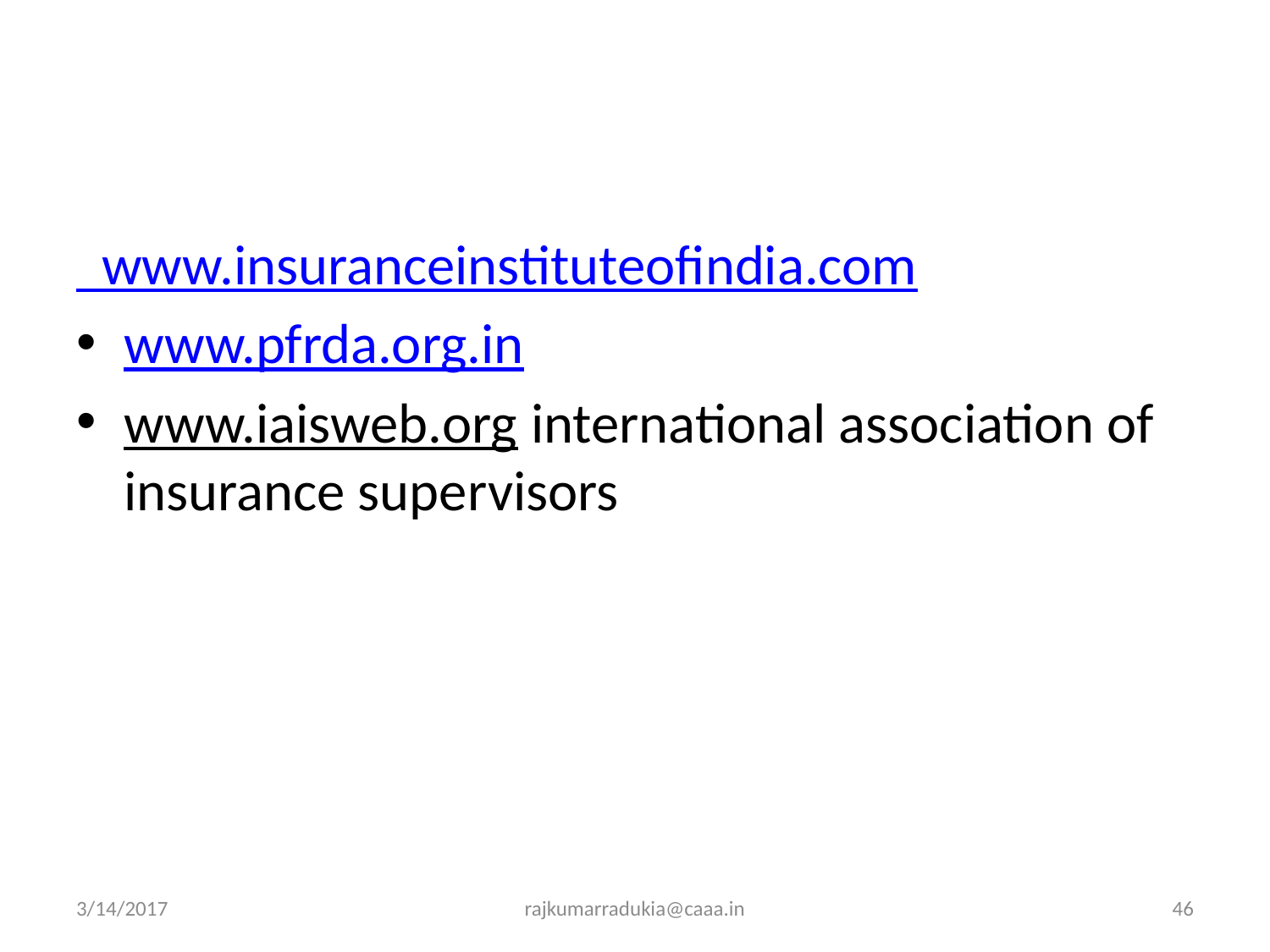

#
  www.insuranceinstituteofindia.com
www.pfrda.org.in
www.iaisweb.org international association of insurance supervisors

3/14/2017
rajkumarradukia@caaa.in
46